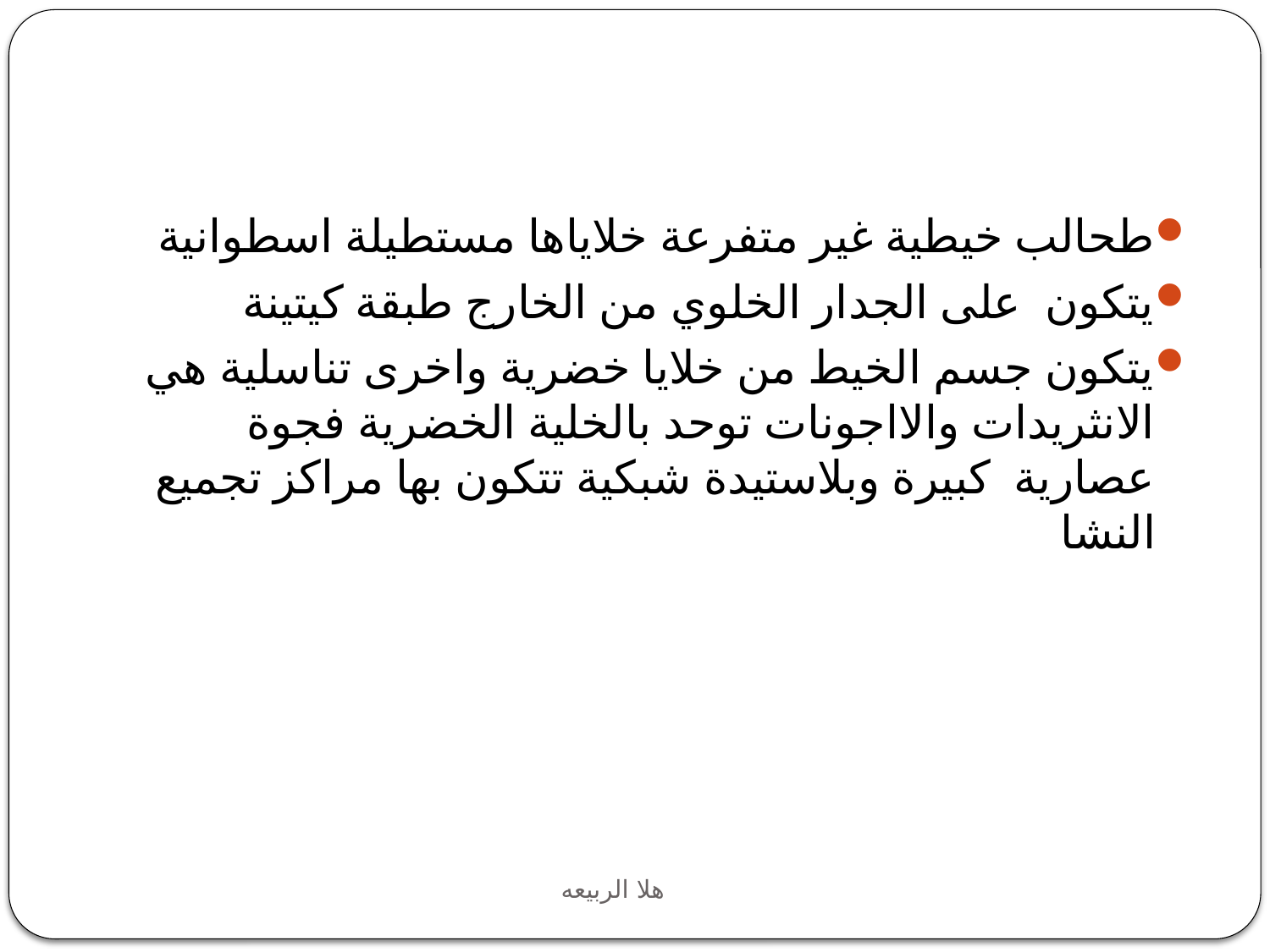

#
طحالب خيطية غير متفرعة خلاياها مستطيلة اسطوانية
يتكون  على الجدار الخلوي من الخارج طبقة كيتينة
يتكون جسم الخيط من خلايا خضرية واخرى تناسلية هي الانثريدات والااجونات توحد بالخلية الخضرية فجوة عصارية  كبيرة وبلاستيدة شبكية تتكون بها مراكز تجميع النشا
هلا الربيعه